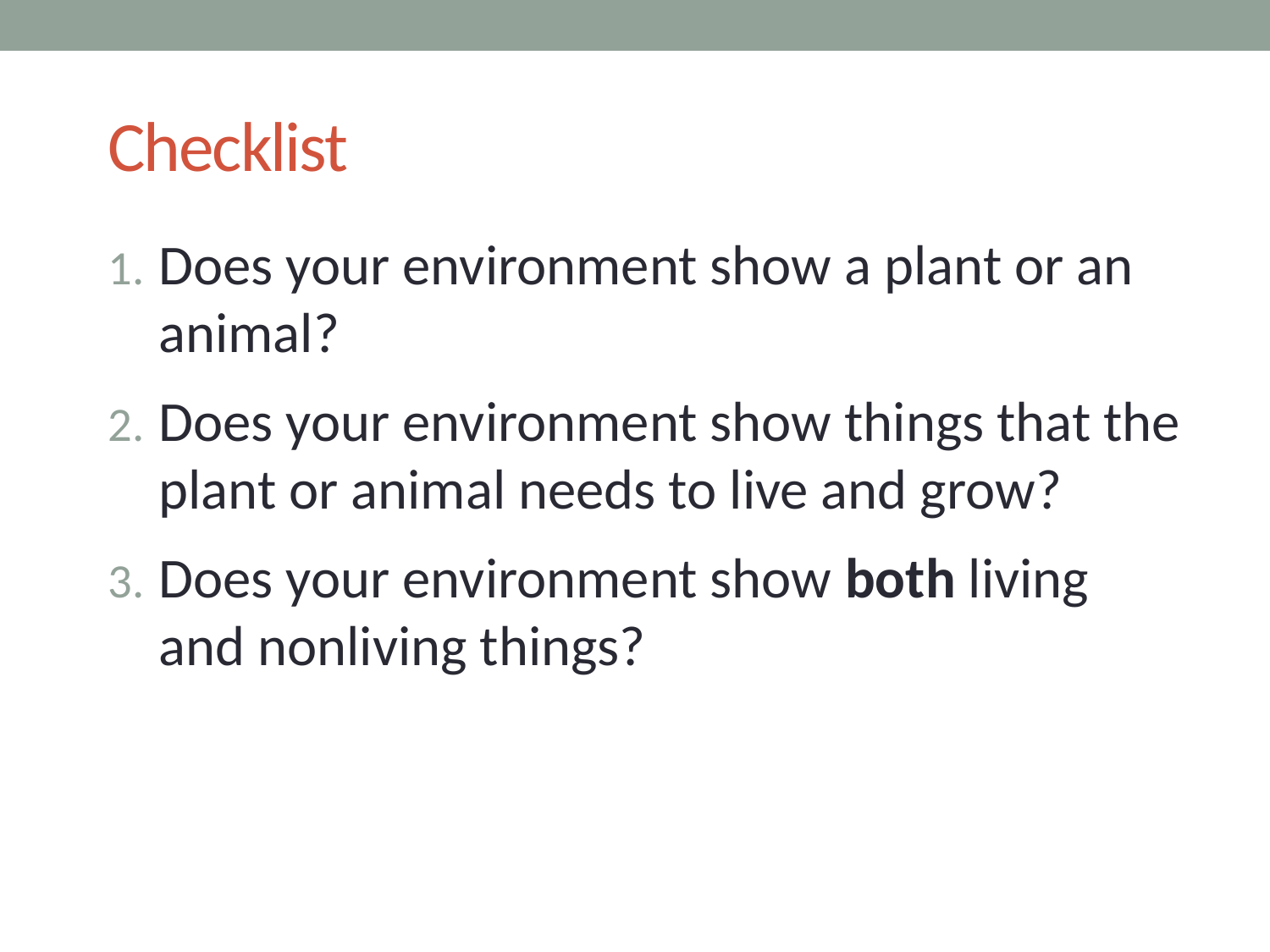

# Checklist
Does your environment show a plant or an animal?
Does your environment show things that the plant or animal needs to live and grow?
Does your environment show both living and nonliving things?